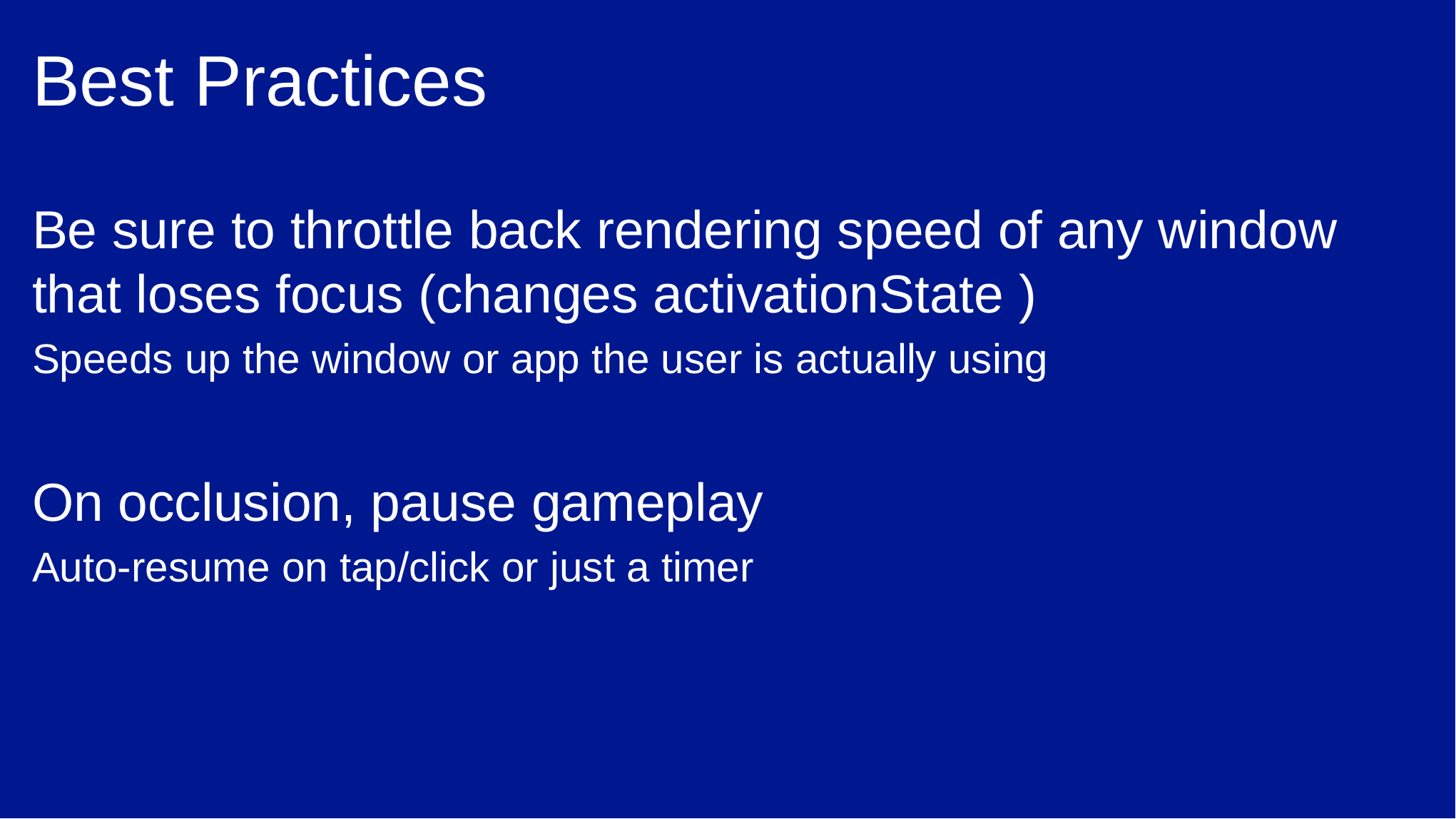

# Best Practices
Be sure to throttle back rendering speed of any window that loses focus (changes activationState )
Speeds up the window or app the user is actually using

On occlusion, pause gameplay
Auto-resume on tap/click or just a timer